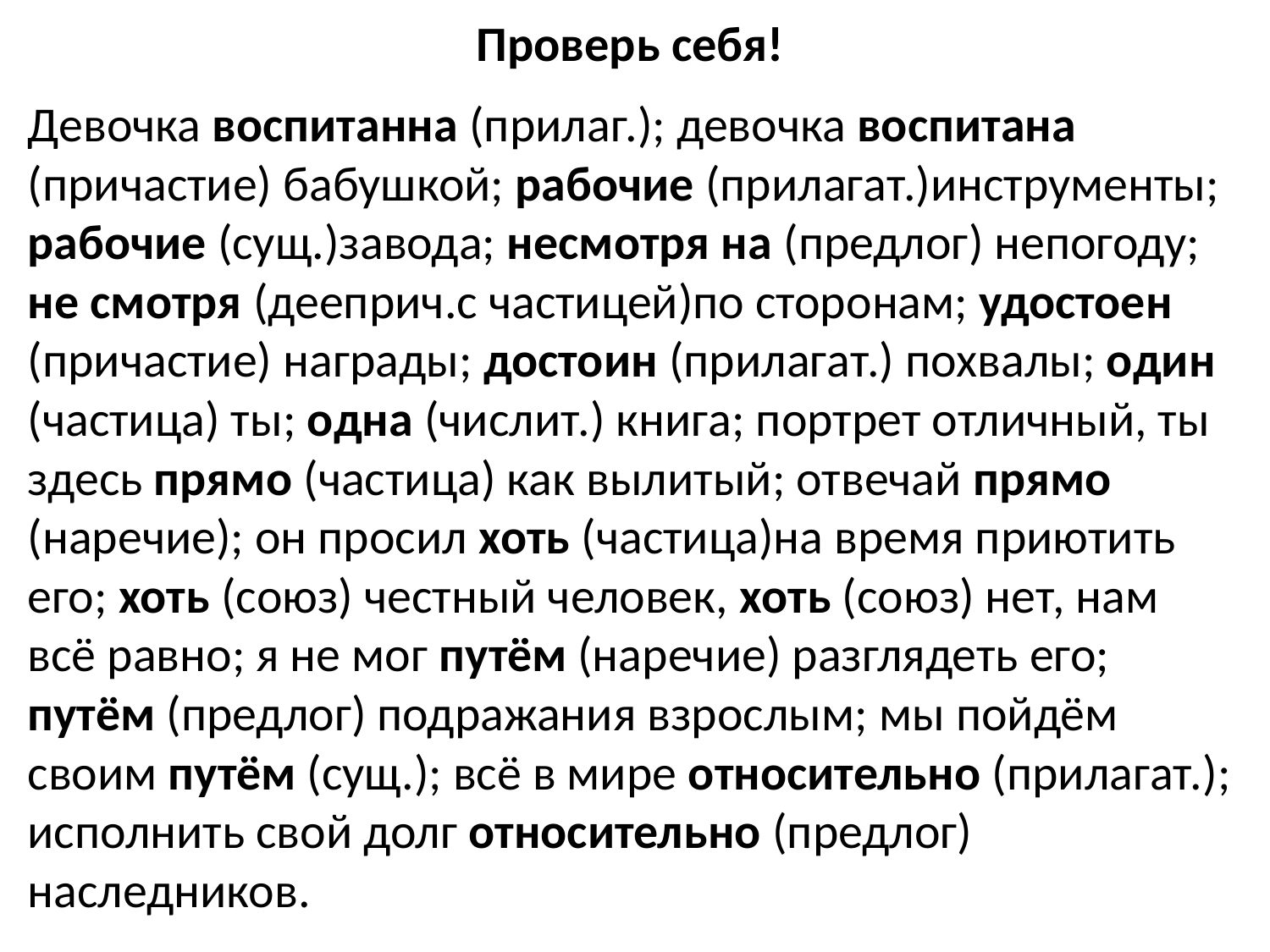

# Проверь себя!
Девочка воспитанна (прилаг.); девочка воспитана (причастие) бабушкой; рабочие (прилагат.)инструменты; рабочие (сущ.)завода; несмотря на (предлог) непогоду; не смотря (дееприч.с частицей)по сторонам; удостоен (причастие) награды; достоин (прилагат.) похвалы; один (частица) ты; одна (числит.) книга; портрет отличный, ты здесь прямо (частица) как вылитый; отвечай прямо (наречие); он просил хоть (частица)на время приютить его; хоть (союз) честный человек, хоть (союз) нет, нам всё равно; я не мог путём (наречие) разглядеть его; путём (предлог) подражания взрослым; мы пойдём своим путём (сущ.); всё в мире относительно (прилагат.); исполнить свой долг относительно (предлог) наследников.